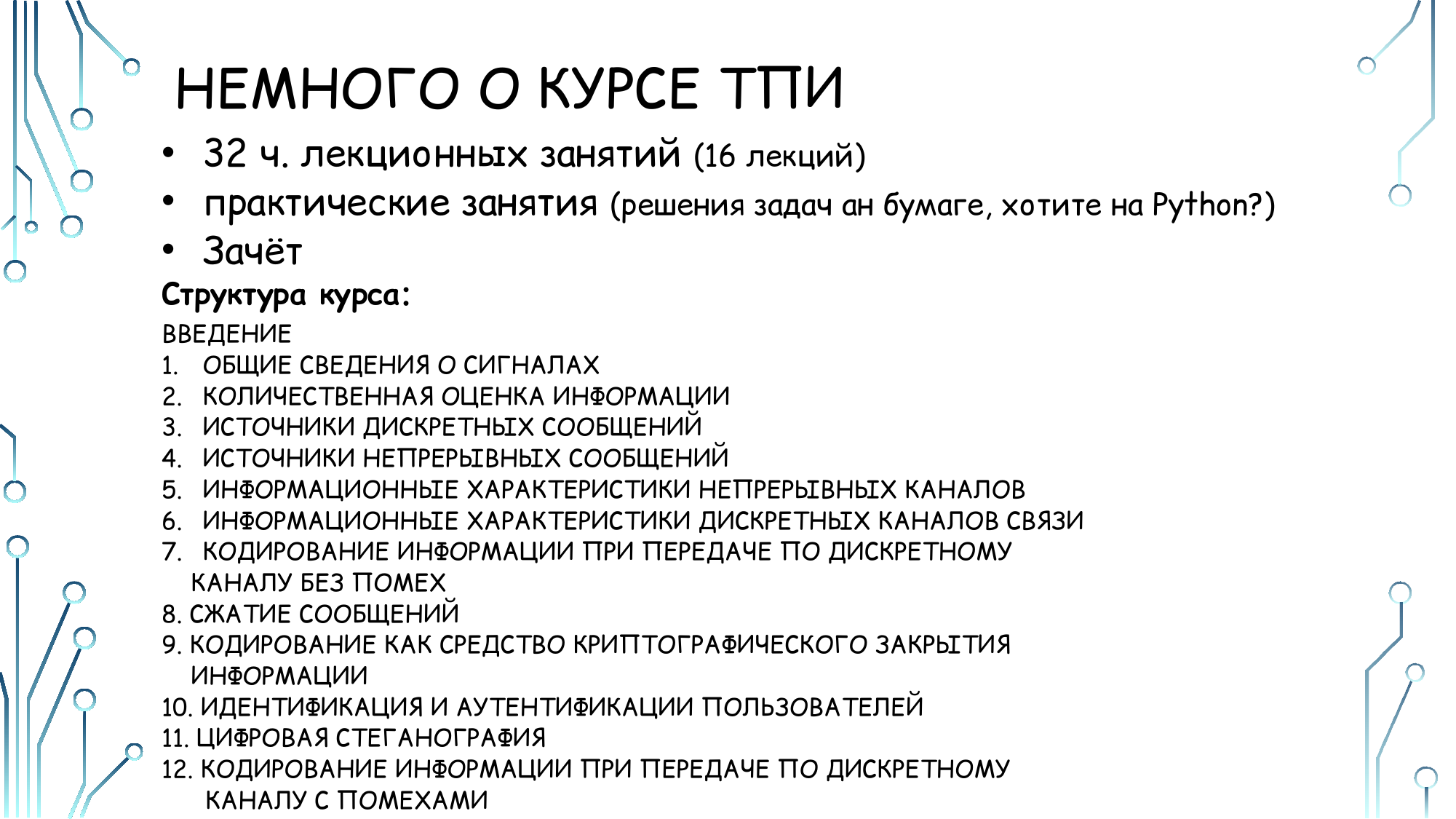

# НЕМНОГО О Курсе ТПИ
32 ч. лекционных занятий (16 лекций)
практические занятия (решения задач ан бумаге, хотите на Python?)
Зачёт
Структура курса:
ВВЕДЕНИЕ
ОБЩИЕ СВЕДЕНИЯ О СИГНАЛАХ
КОЛИЧЕСТВЕННАЯ ОЦЕНКА ИНФОРМАЦИИ
ИСТОЧНИКИ ДИСКРЕТНЫХ СООБЩЕНИЙ
ИСТОЧНИКИ НЕПРЕРЫВНЫХ СООБЩЕНИЙ
ИНФОРМАЦИОННЫЕ ХАРАКТЕРИСТИКИ НЕПРЕРЫВНЫХ КАНАЛОВ
ИНФОРМАЦИОННЫЕ ХАРАКТЕРИСТИКИ ДИСКРЕТНЫХ КАНАЛОВ СВЯЗИ
КОДИРОВАНИЕ ИНФОРМАЦИИ ПРИ ПЕРЕДАЧЕ ПО ДИСКРЕТНОМУ
    КАНАЛУ БЕЗ ПОМЕХ
8. СЖАТИЕ СООБЩЕНИЙ
9. КОДИРОВАНИЕ КАК СРЕДСТВО КРИПТОГРАФИЧЕСКОГО ЗАКРЫТИЯ
    ИНФОРМАЦИИ
10. ИДЕНТИФИКАЦИЯ И АУТЕНТИФИКАЦИИ ПОЛЬЗОВАТЕЛЕЙ
11. ЦИФРОВАЯ СТЕГАНОГРАФИЯ
12. КОДИРОВАНИЕ ИНФОРМАЦИИ ПРИ ПЕРЕДАЧЕ ПО ДИСКРЕТНОМУ
      КАНАЛУ С ПОМЕХАМИ